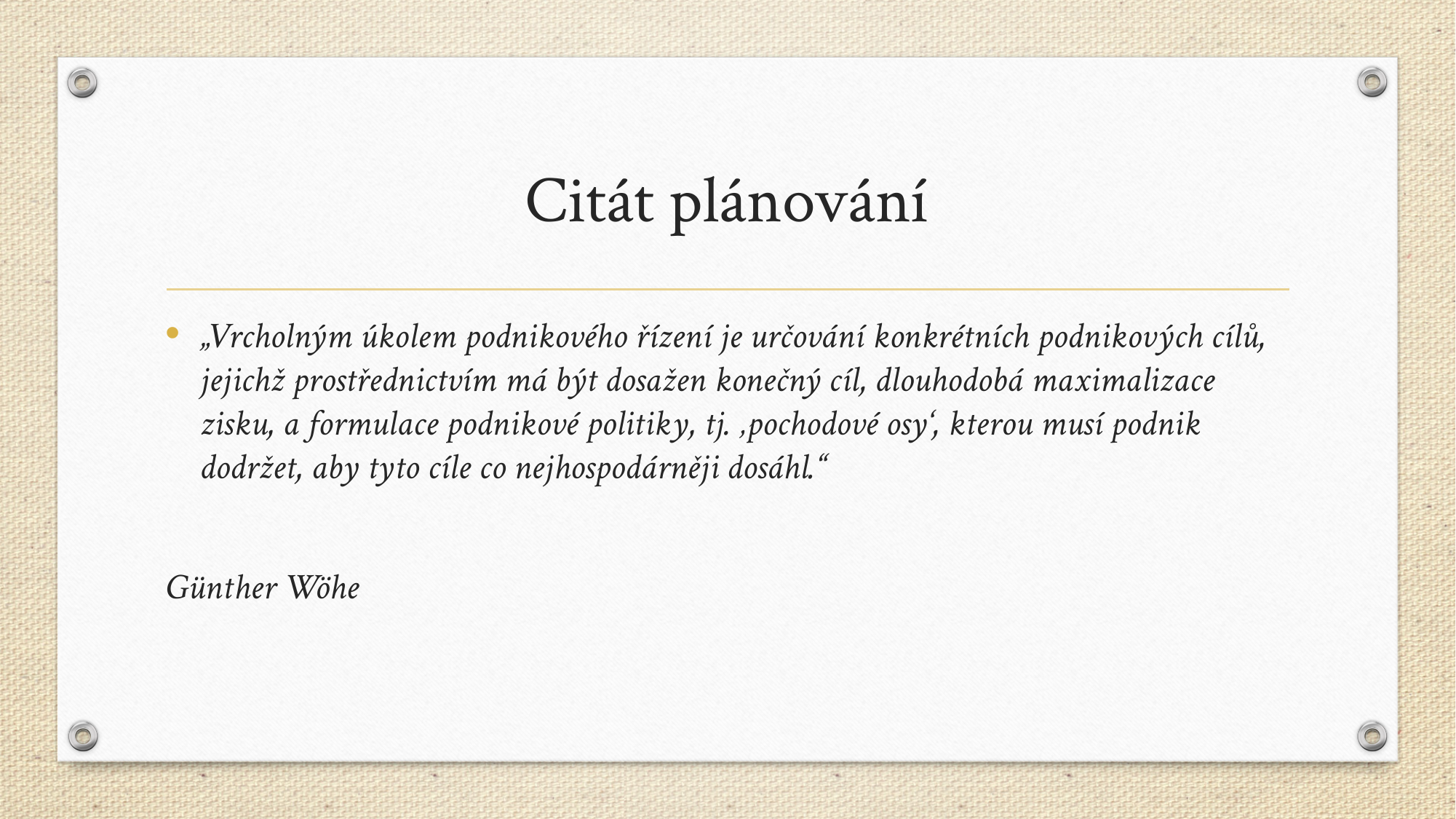

# Citát plánování
„Vrcholným úkolem podnikového řízení je určování konkrétních podnikových cílů, jejichž prostřednictvím má být dosažen konečný cíl, dlouhodobá maximalizace zisku, a formulace podnikové politiky, tj. ‚pochodové osy‘, kterou musí podnik dodržet, aby tyto cíle co nejhospodárněji dosáhl.“

Günther Wöhe